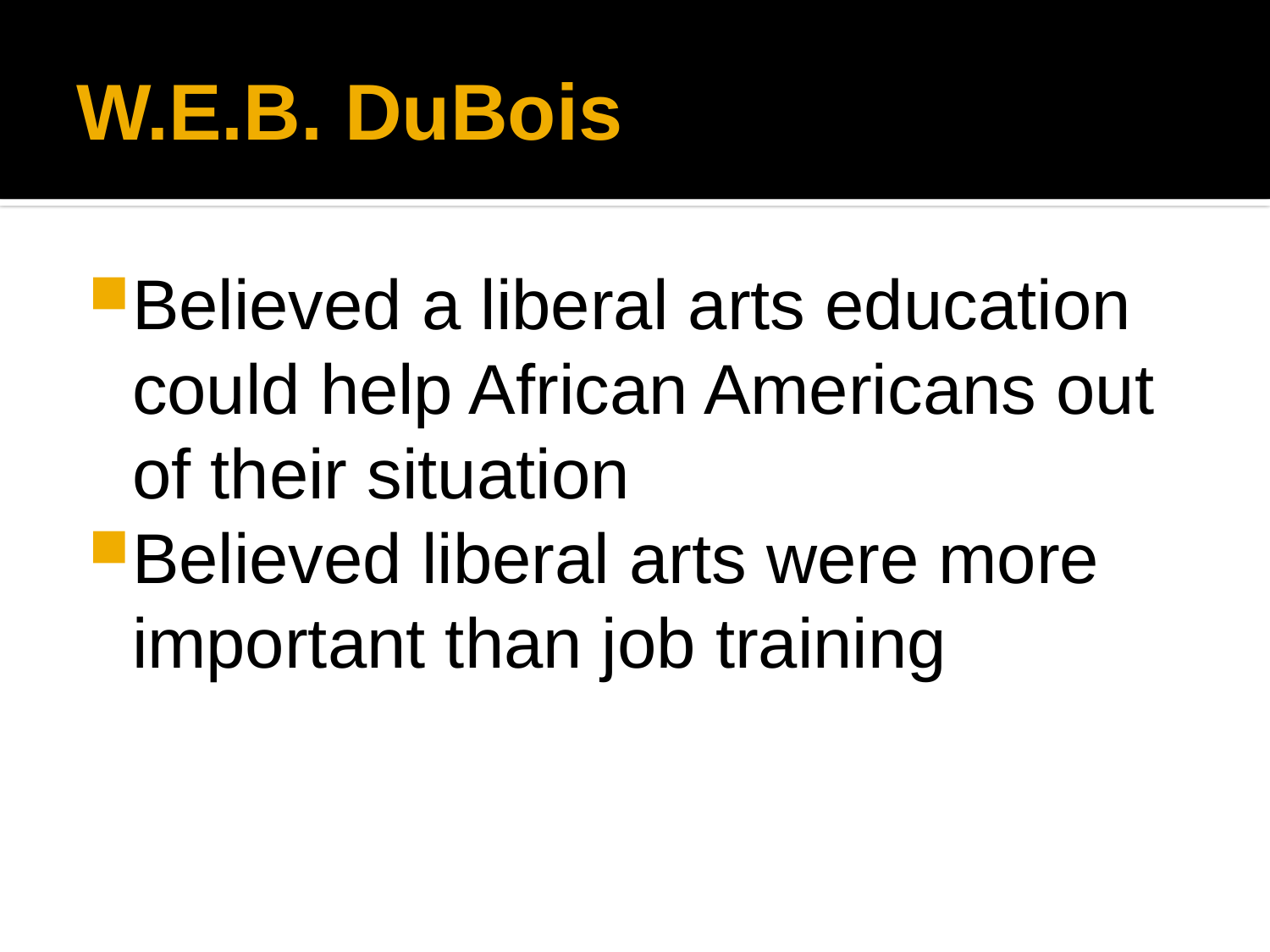

# W.E.B. DuBois
Believed a liberal arts education could help African Americans out of their situation
Believed liberal arts were more important than job training